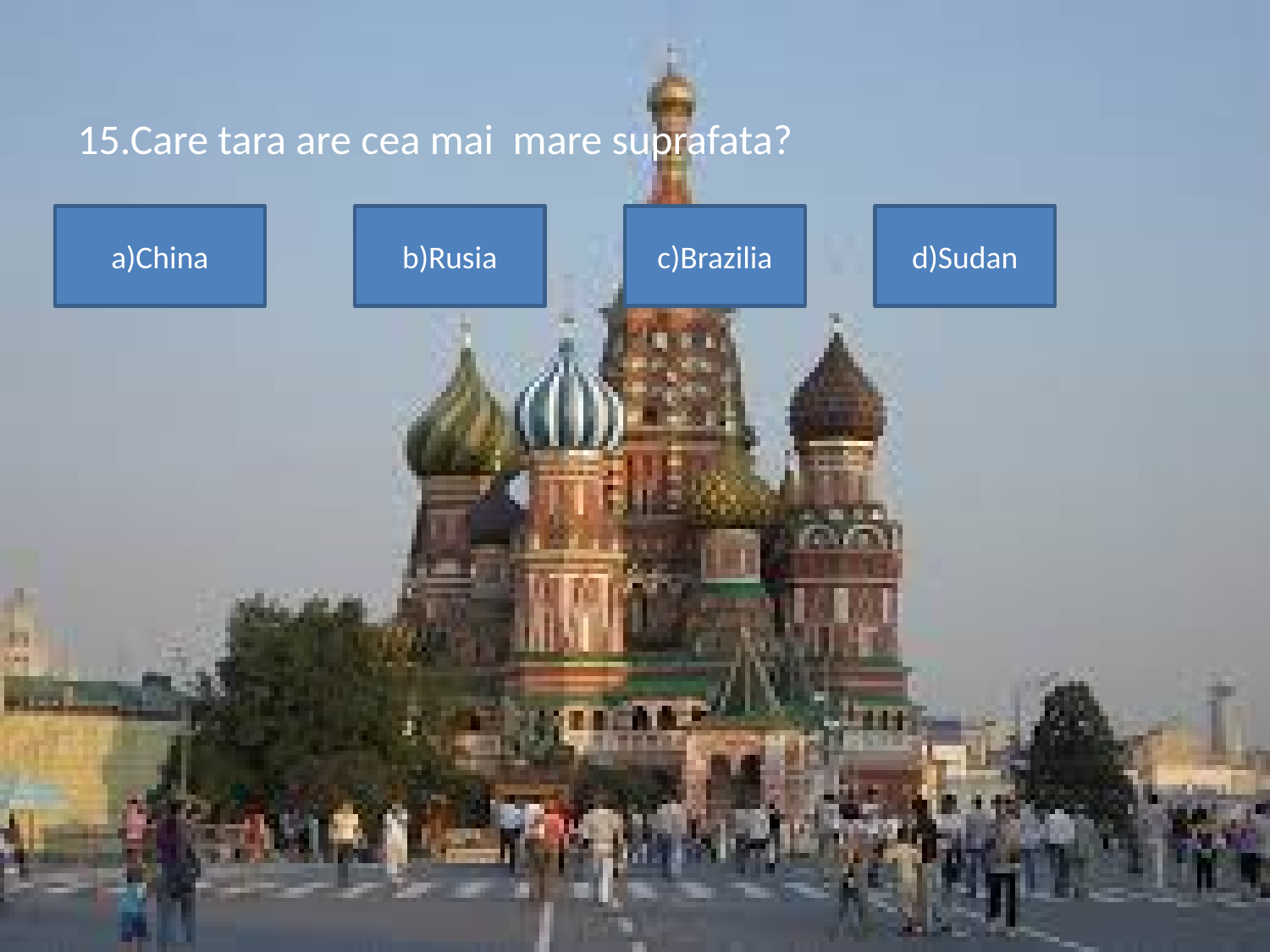

15.Care tara are cea mai  mare suprafata?
a)China
b)Rusia
c)Brazilia
d)Sudan